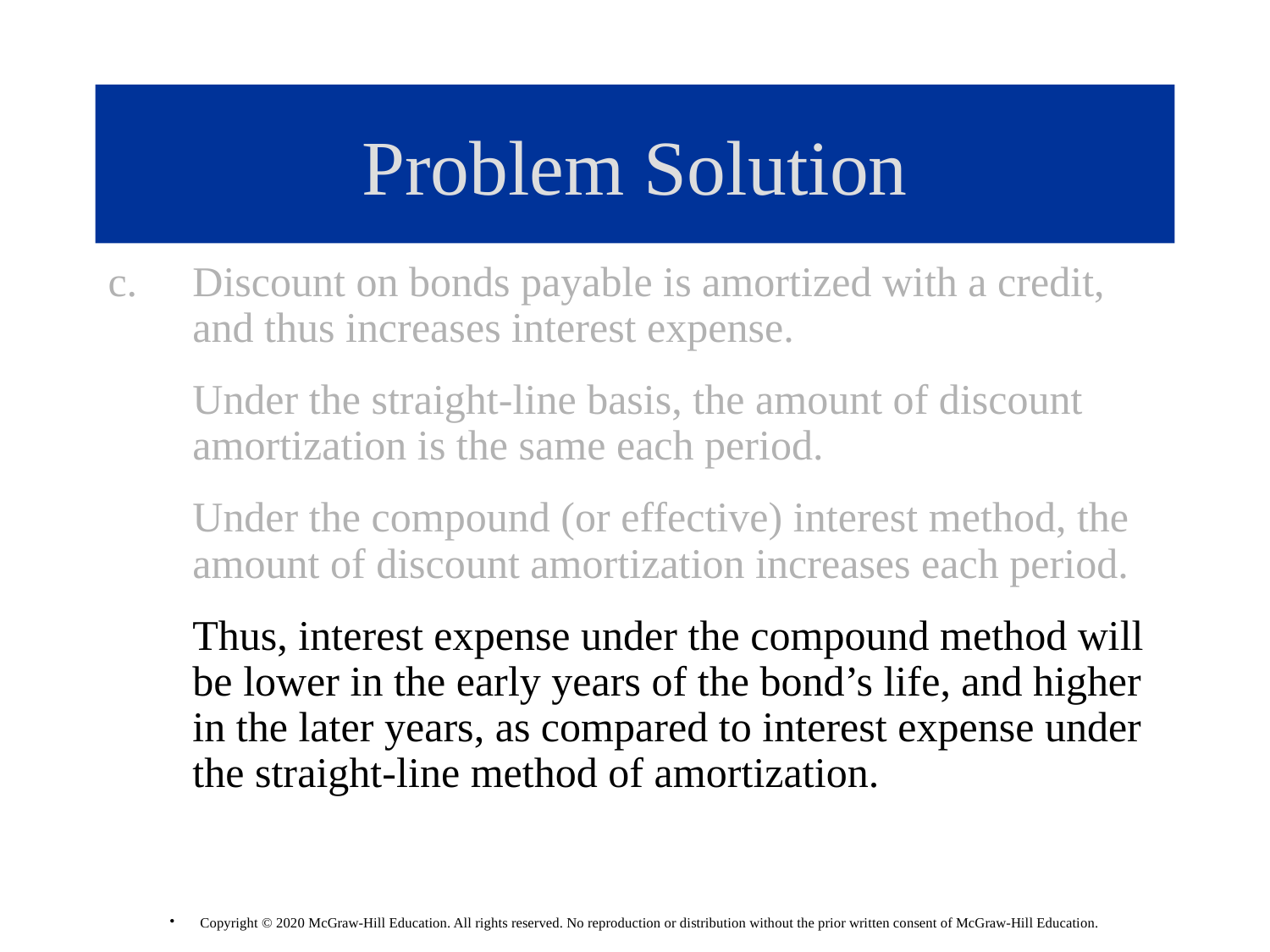

# Problem Solution
Discount on bonds payable is amortized with a credit, and thus increases interest expense.

        Under the straight-line basis, the amount of discount amortization is the same each period.

        Under the compound (or effective) interest method, the amount of discount amortization increases each period.

        Thus, interest expense under the compound method will be lower in the early years of the bond’s life, and higher in the later years, as compared to interest expense under the straight-line method of amortization.